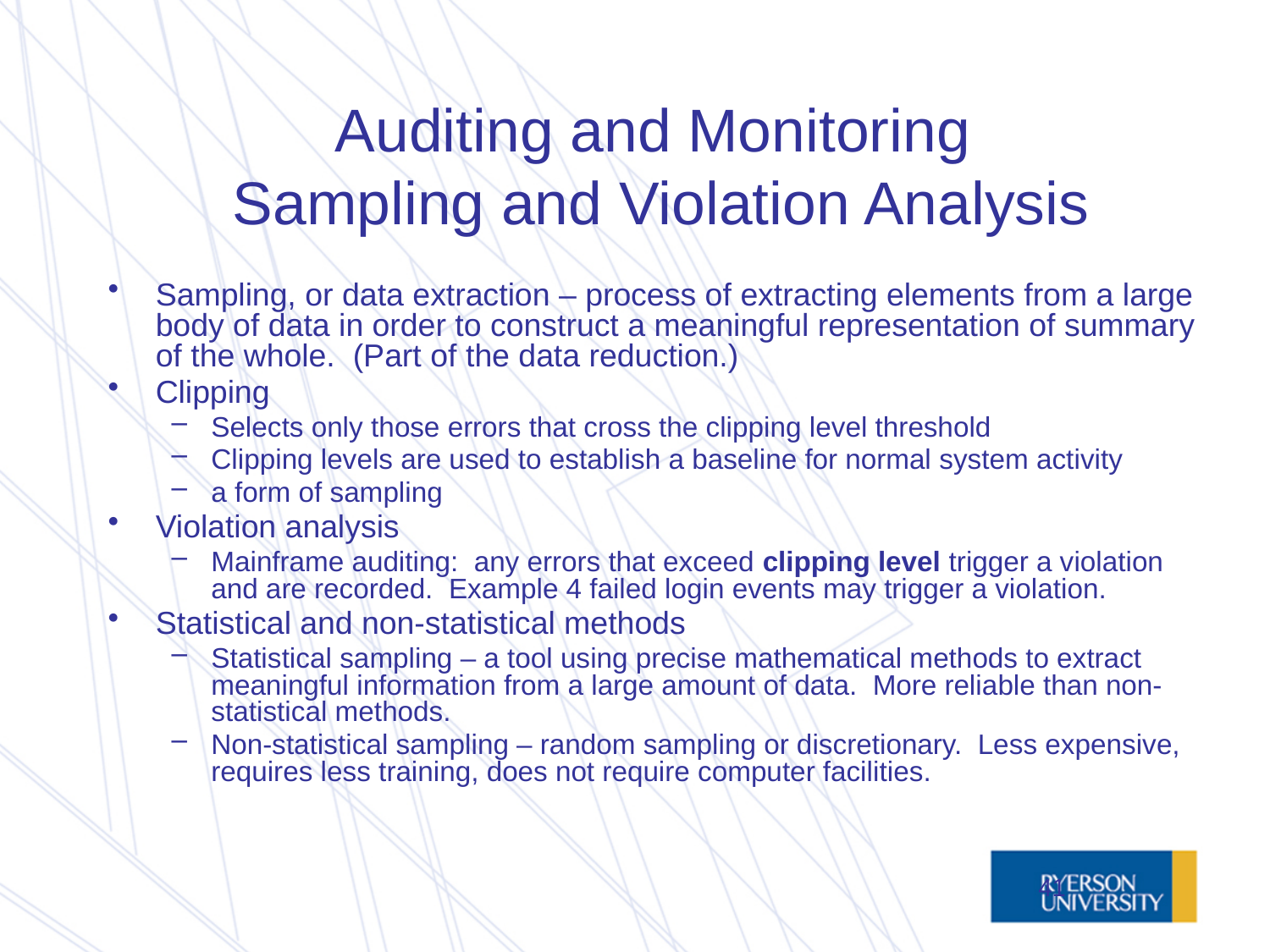

# Auditing and Monitoring Sampling and Violation Analysis
Sampling, or data extraction – process of extracting elements from a large body of data in order to construct a meaningful representation of summary of the whole.  (Part of the data reduction.)
Clipping
Selects only those errors that cross the clipping level threshold
Clipping levels are used to establish a baseline for normal system activity
a form of sampling
Violation analysis
Mainframe auditing:  any errors that exceed clipping level trigger a violation and are recorded.  Example 4 failed login events may trigger a violation.
Statistical and non-statistical methods
Statistical sampling – a tool using precise mathematical methods to extract meaningful information from a large amount of data.  More reliable than non-statistical methods.
Non-statistical sampling – random sampling or discretionary.  Less expensive, requires less training, does not require computer facilities.
41